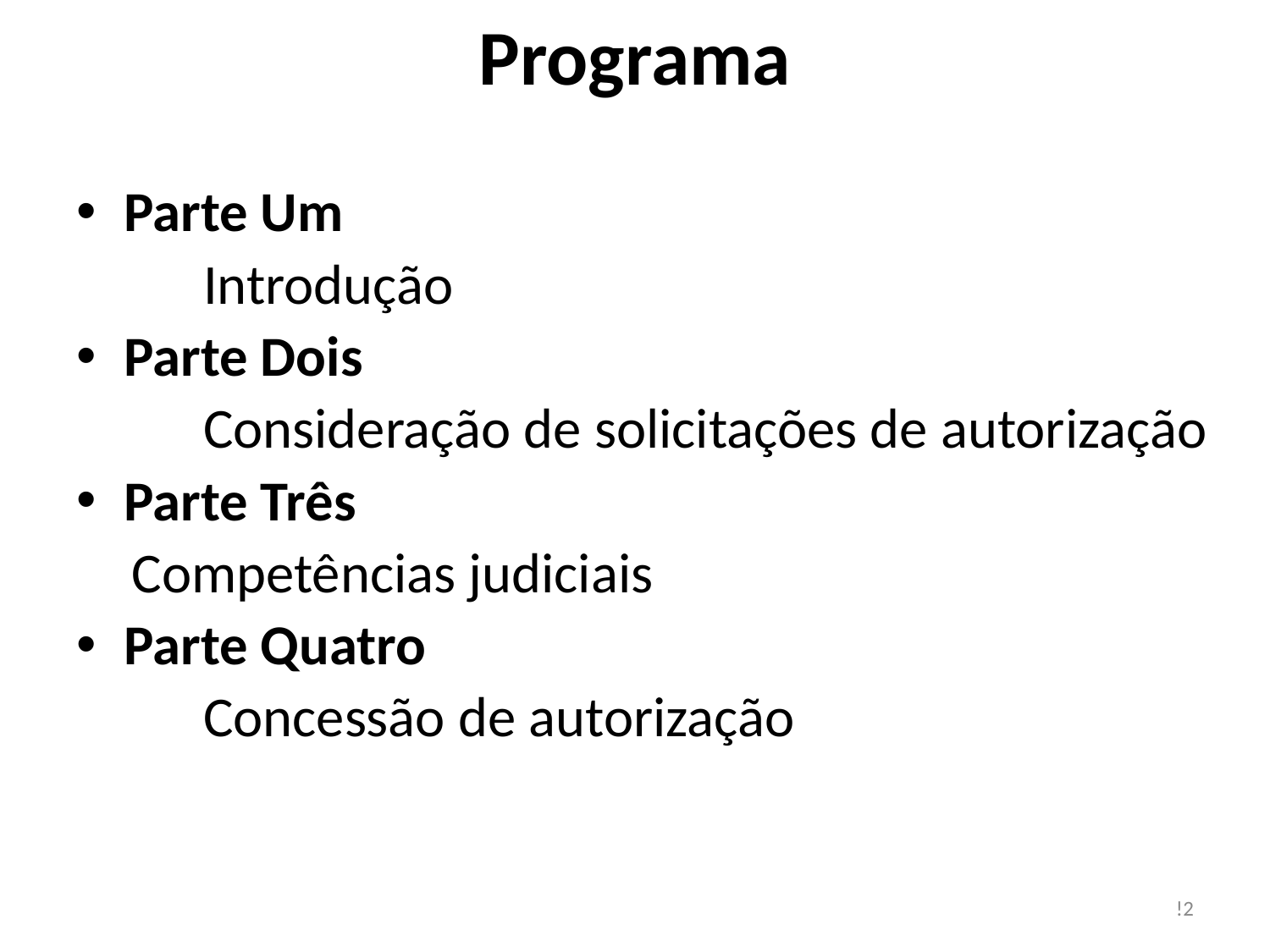

# Programa
Parte Um
	Introdução
Parte Dois
	Consideração de solicitações de autorização
Parte Três
Competências judiciais
Parte Quatro
	Concessão de autorização
!2